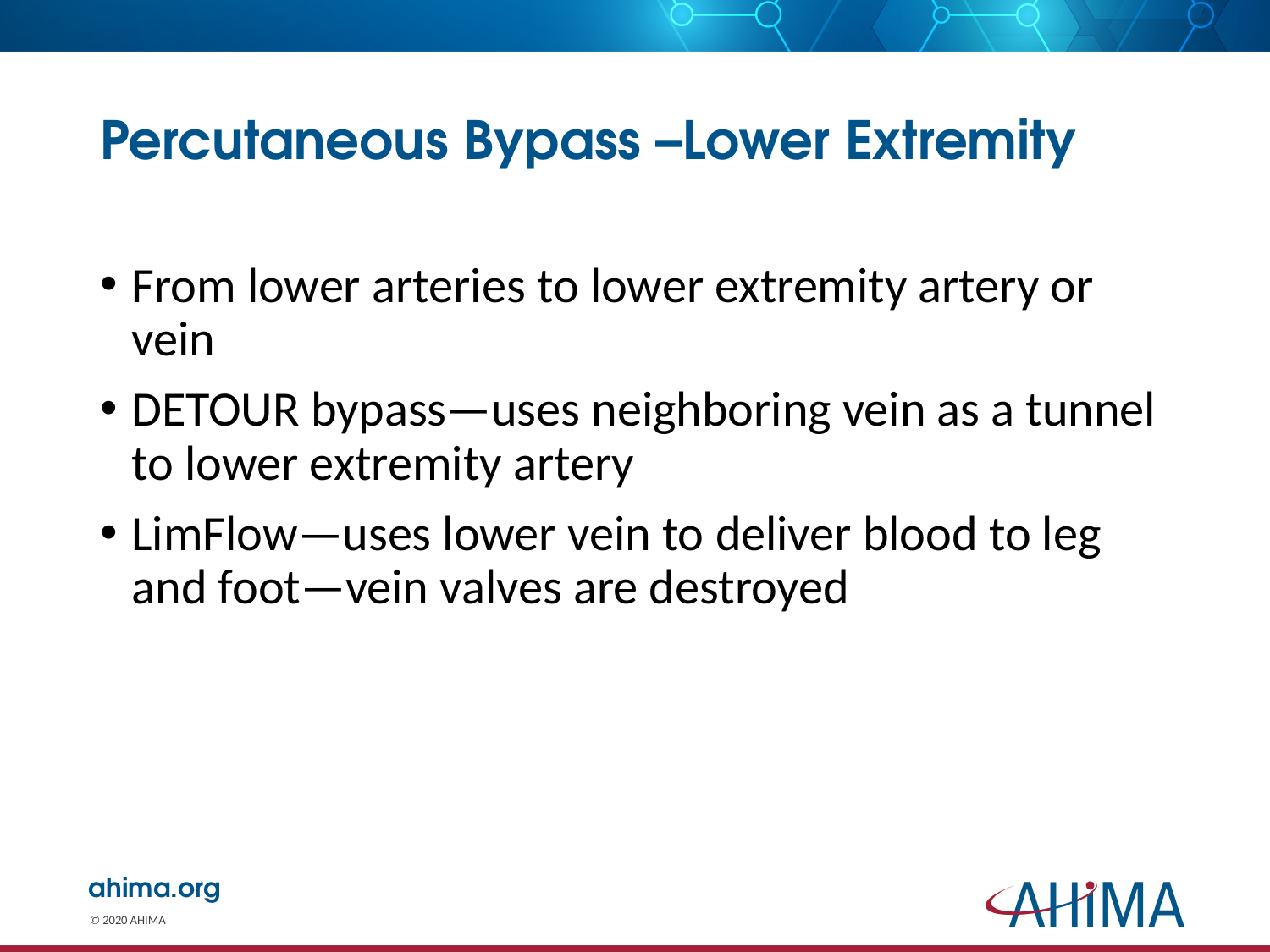

# Percutaneous Bypass –Lower Extremity
From lower arteries to lower extremity artery or vein
DETOUR bypass—uses neighboring vein as a tunnel to lower extremity artery
LimFlow—uses lower vein to deliver blood to leg and foot—vein valves are destroyed